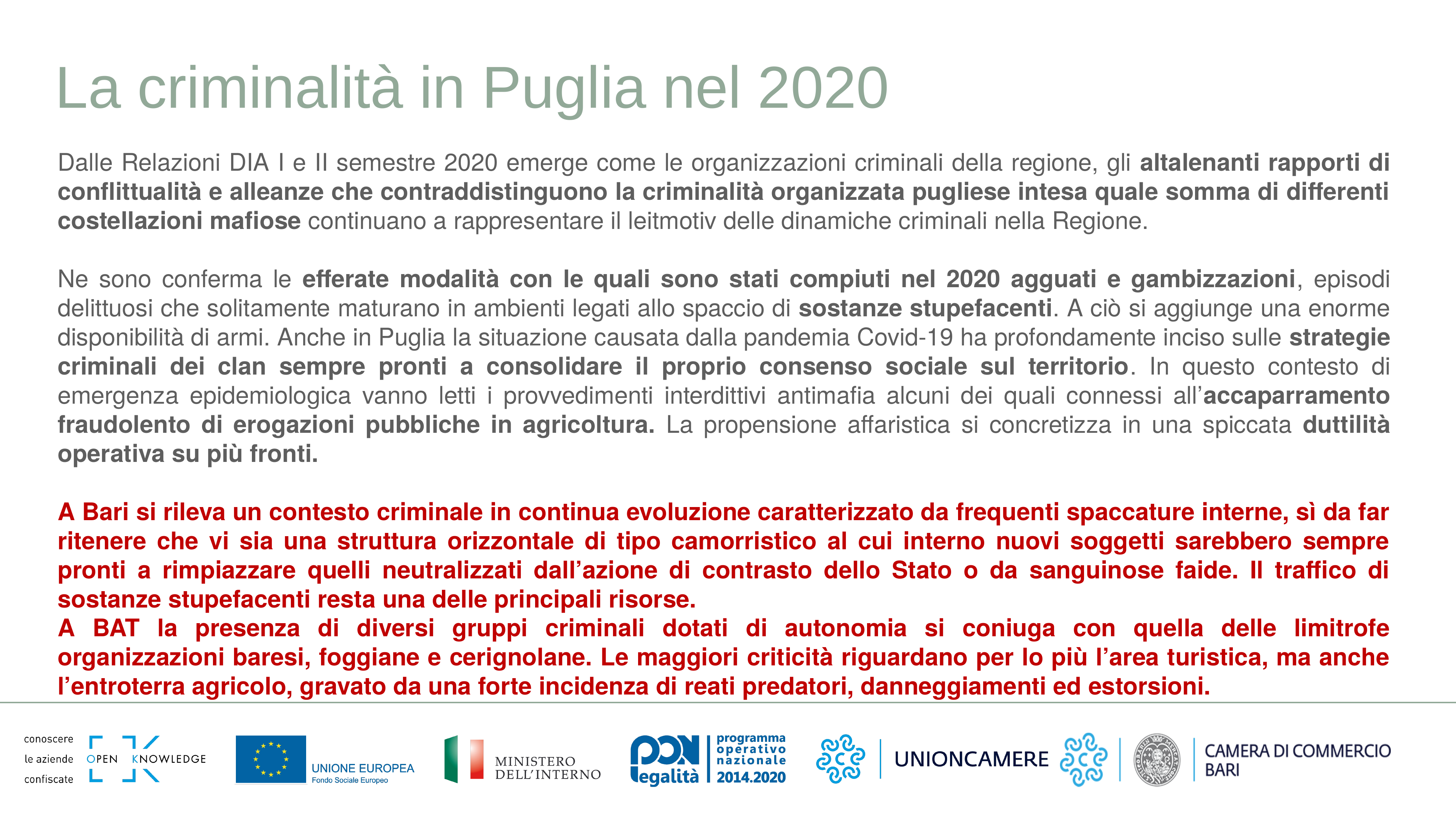

La criminalità in Puglia nel 2020
Dalle Relazioni DIA I e II semestre 2020 emerge come le organizzazioni criminali della regione, gli altalenanti rapporti di conflittualità e alleanze che contraddistinguono la criminalità organizzata pugliese intesa quale somma di differenti costellazioni mafiose continuano a rappresentare il leitmotiv delle dinamiche criminali nella Regione.

Ne sono conferma le efferate modalità con le quali sono stati compiuti nel 2020 agguati e gambizzazioni, episodi delittuosi che solitamente maturano in ambienti legati allo spaccio di sostanze stupefacenti. A ciò si aggiunge una enorme disponibilità di armi. Anche in Puglia la situazione causata dalla pandemia Covid-19 ha profondamente inciso sulle strategie criminali dei clan sempre pronti a consolidare il proprio consenso sociale sul territorio. In questo contesto di emergenza epidemiologica vanno letti i provvedimenti interdittivi antimafia alcuni dei quali connessi all’accaparramento fraudolento di erogazioni pubbliche in agricoltura. La propensione affaristica si concretizza in una spiccata duttilità operativa su più fronti.

A Bari si rileva un contesto criminale in continua evoluzione caratterizzato da frequenti spaccature interne, sì da far ritenere che vi sia una struttura orizzontale di tipo camorristico al cui interno nuovi soggetti sarebbero sempre pronti a rimpiazzare quelli neutralizzati dall’azione di contrasto dello Stato o da sanguinose faide. Il traffico di sostanze stupefacenti resta una delle principali risorse.
A BAT la presenza di diversi gruppi criminali dotati di autonomia si coniuga con quella delle limitrofe organizzazioni baresi, foggiane e cerignolane. Le maggiori criticità riguardano per lo più l’area turistica, ma anche l’entroterra agricolo, gravato da una forte incidenza di reati predatori, danneggiamenti ed estorsioni.